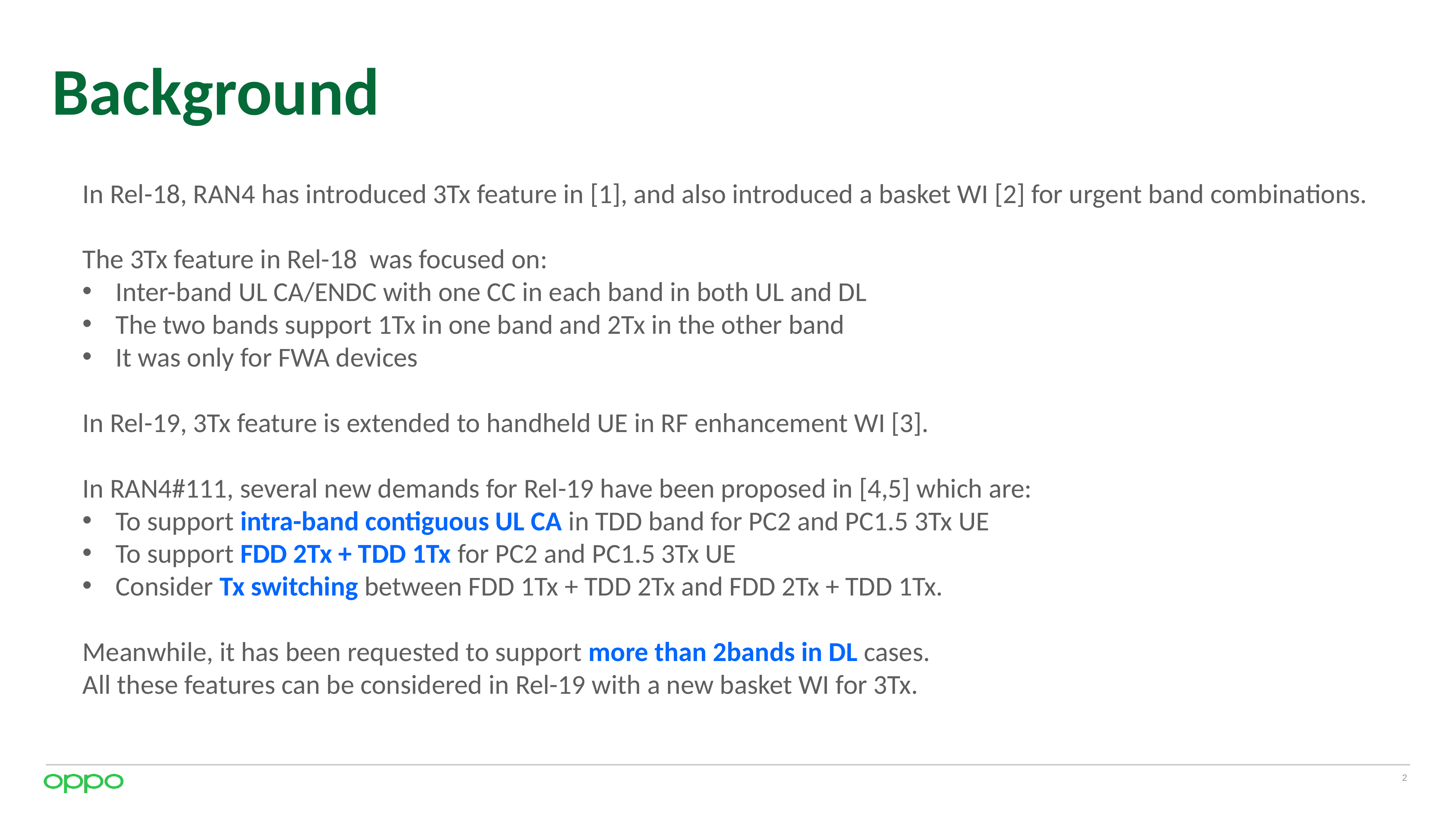

# Background
In Rel-18, RAN4 has introduced 3Tx feature in [1], and also introduced a basket WI [2] for urgent band combinations.

The 3Tx feature in Rel-18  was focused on:
Inter-band UL CA/ENDC with one CC in each band in both UL and DL
The two bands support 1Tx in one band and 2Tx in the other band
It was only for FWA devices

In Rel-19, 3Tx feature is extended to handheld UE in RF enhancement WI [3].

In RAN4#111, several new demands for Rel-19 have been proposed in [4,5] which are:
To support intra-band contiguous UL CA in TDD band for PC2 and PC1.5 3Tx UE
To support FDD 2Tx + TDD 1Tx for PC2 and PC1.5 3Tx UE
Consider Tx switching between FDD 1Tx + TDD 2Tx and FDD 2Tx + TDD 1Tx.

Meanwhile, it has been requested to support more than 2bands in DL cases.
All these features can be considered in Rel-19 with a new basket WI for 3Tx.